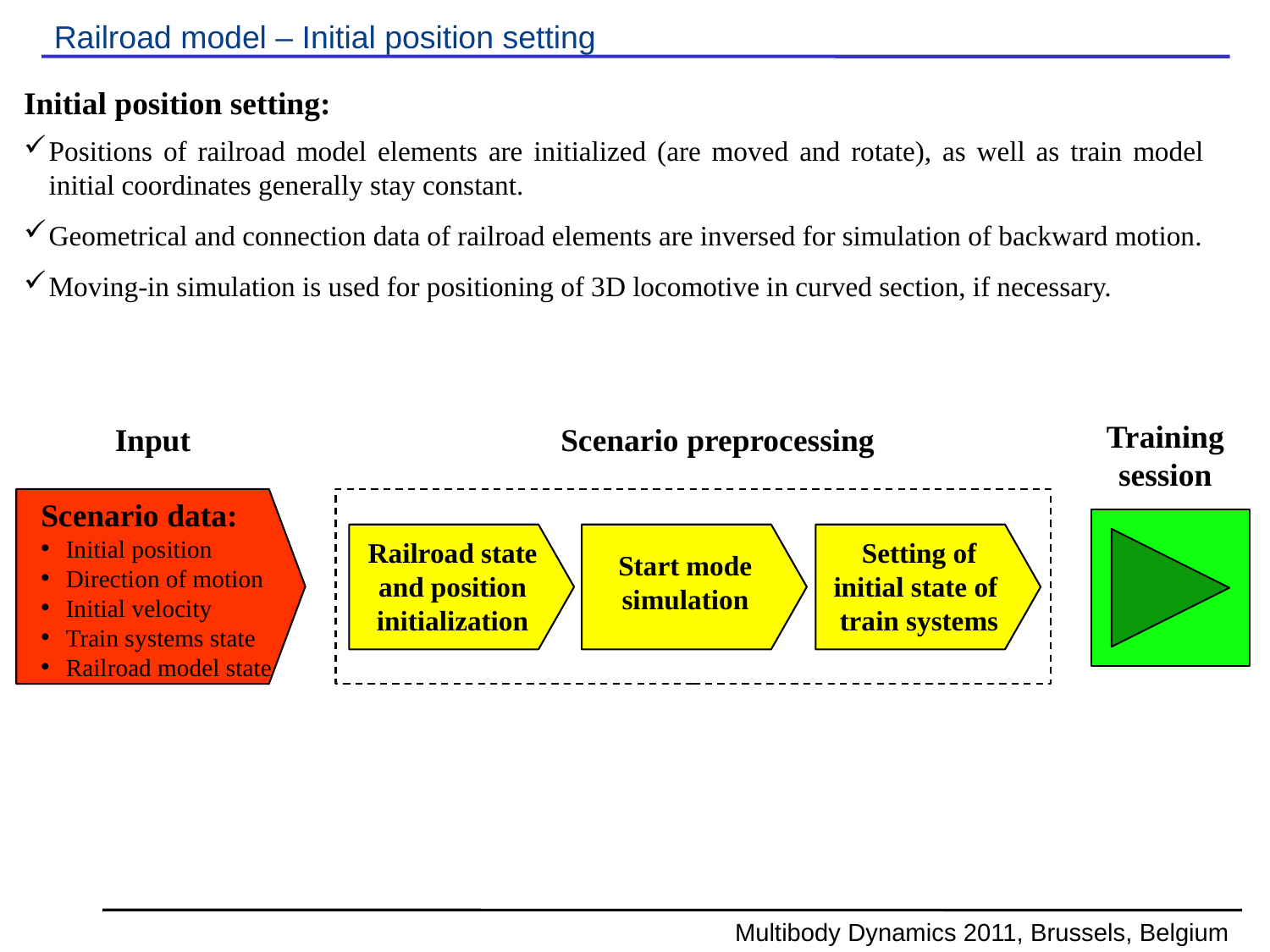

# Railroad model – Initial position setting
Initial position setting:

Positions of railroad model elements are initialized (are moved and rotate), as well as train model initial coordinates generally stay constant.

Geometrical and connection data of railroad elements are inversed for simulation of backward motion.

Moving-in simulation is used for positioning of 3D locomotive in curved section, if necessary.

Training session

Scenario preprocessing

Railroad state and position initialization

Start mode simulation

Setting of initial state of  train systems
Scenario data:
Initial position
Direction of motion
Initial velocity
Train systems state
Railroad model state
Input